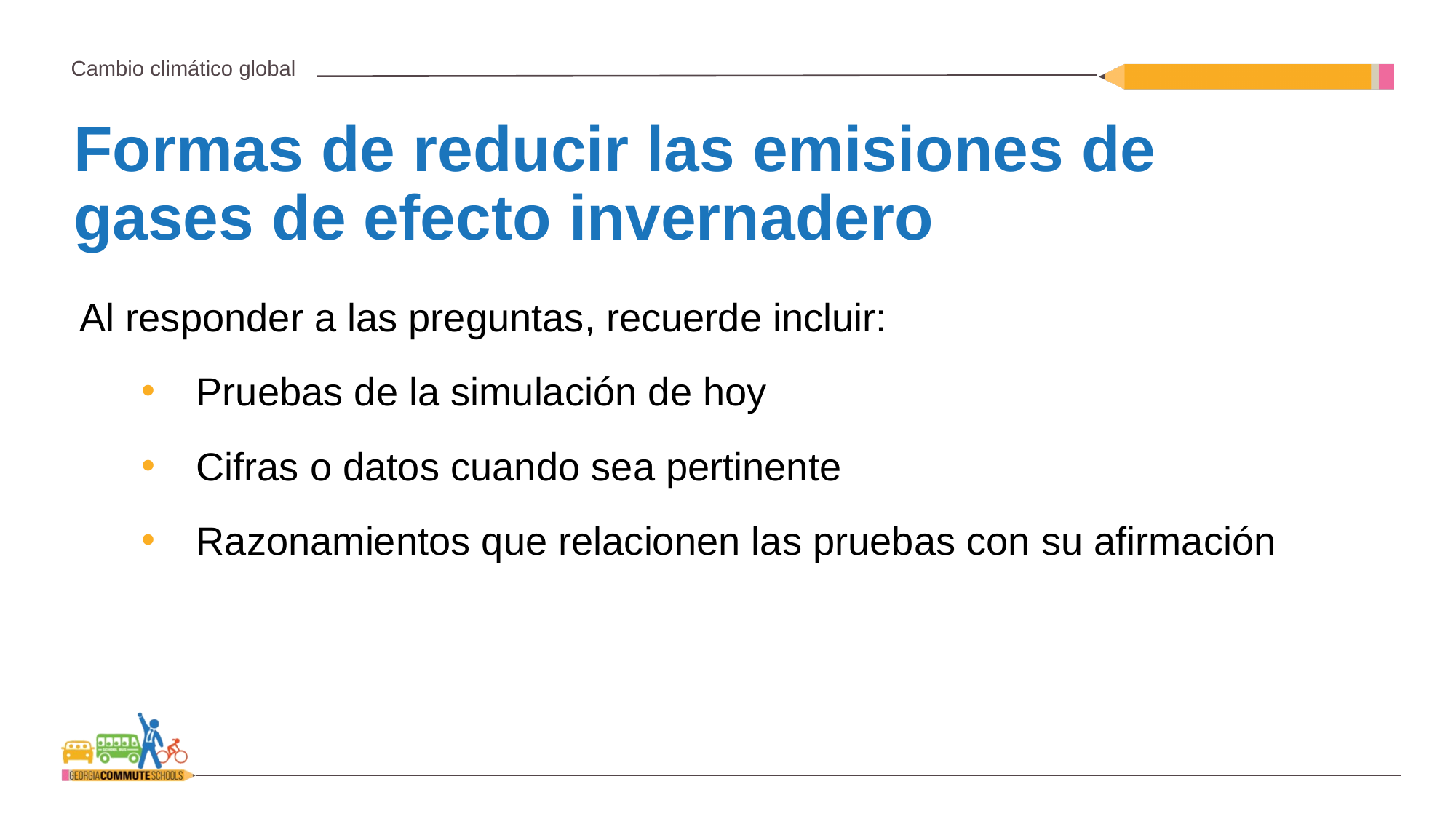

Formas de reducir las emisiones de gases de efecto invernadero
Al responder a las preguntas, recuerde incluir:
Pruebas de la simulación de hoy
Cifras o datos cuando sea pertinente
Razonamientos que relacionen las pruebas con su afirmación